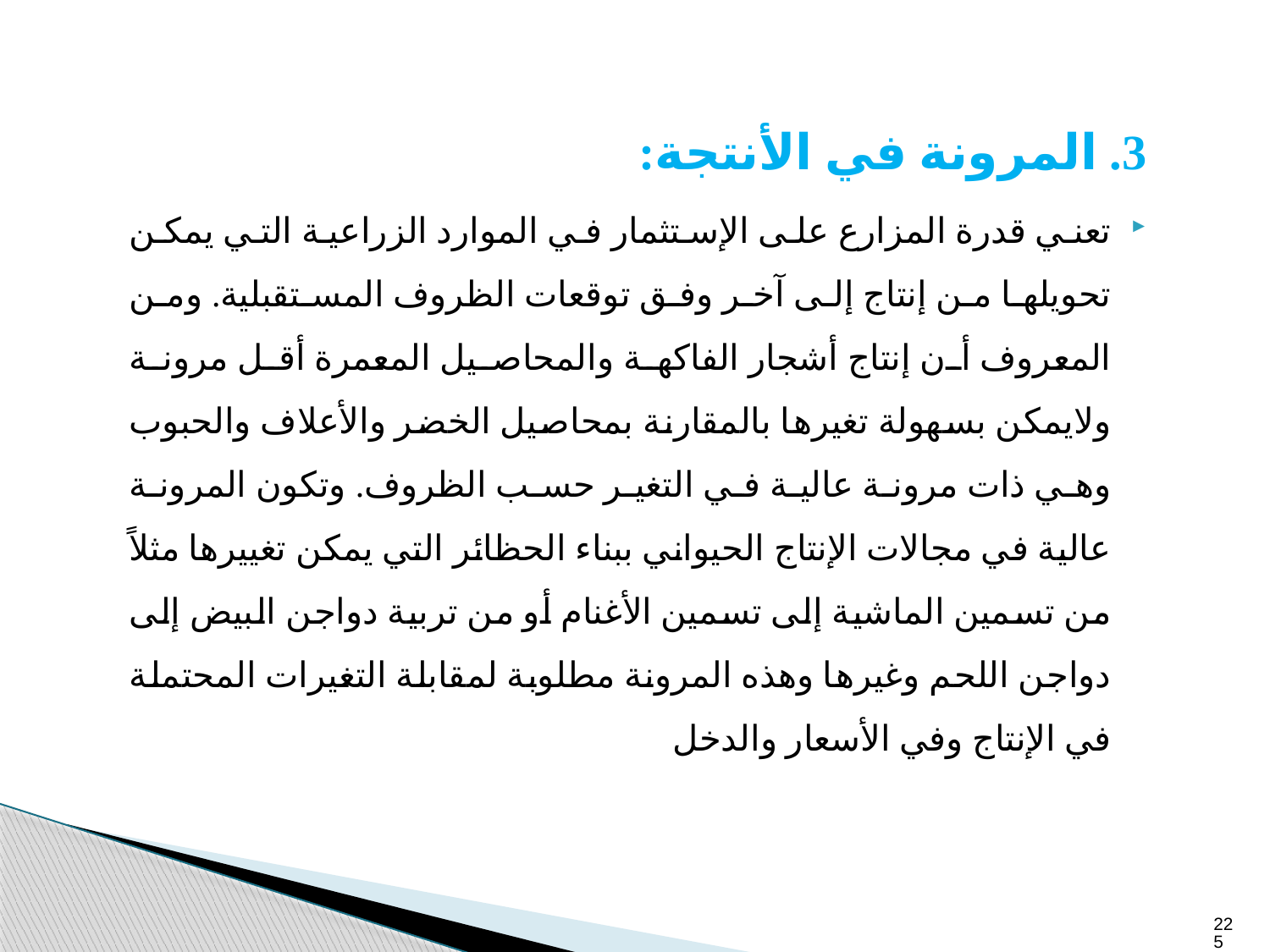

3. المرونة في الأنتجة:
تعني قدرة المزارع على الإستثمار في الموارد الزراعية التي يمكن تحويلها من إنتاج إلى آخر وفق توقعات الظروف المستقبلية. ومن المعروف أن إنتاج أشجار الفاكهة والمحاصيل المعمرة أقل مرونة ولايمكن بسهولة تغيرها بالمقارنة بمحاصيل الخضر والأعلاف والحبوب وهي ذات مرونة عالية في التغير حسب الظروف. وتكون المرونة عالية في مجالات الإنتاج الحيواني ببناء الحظائر التي يمكن تغييرها مثلاً من تسمين الماشية إلى تسمين الأغنام أو من تربية دواجن البيض إلى دواجن اللحم وغيرها وهذه المرونة مطلوبة لمقابلة التغيرات المحتملة في الإنتاج وفي الأسعار والدخل
225